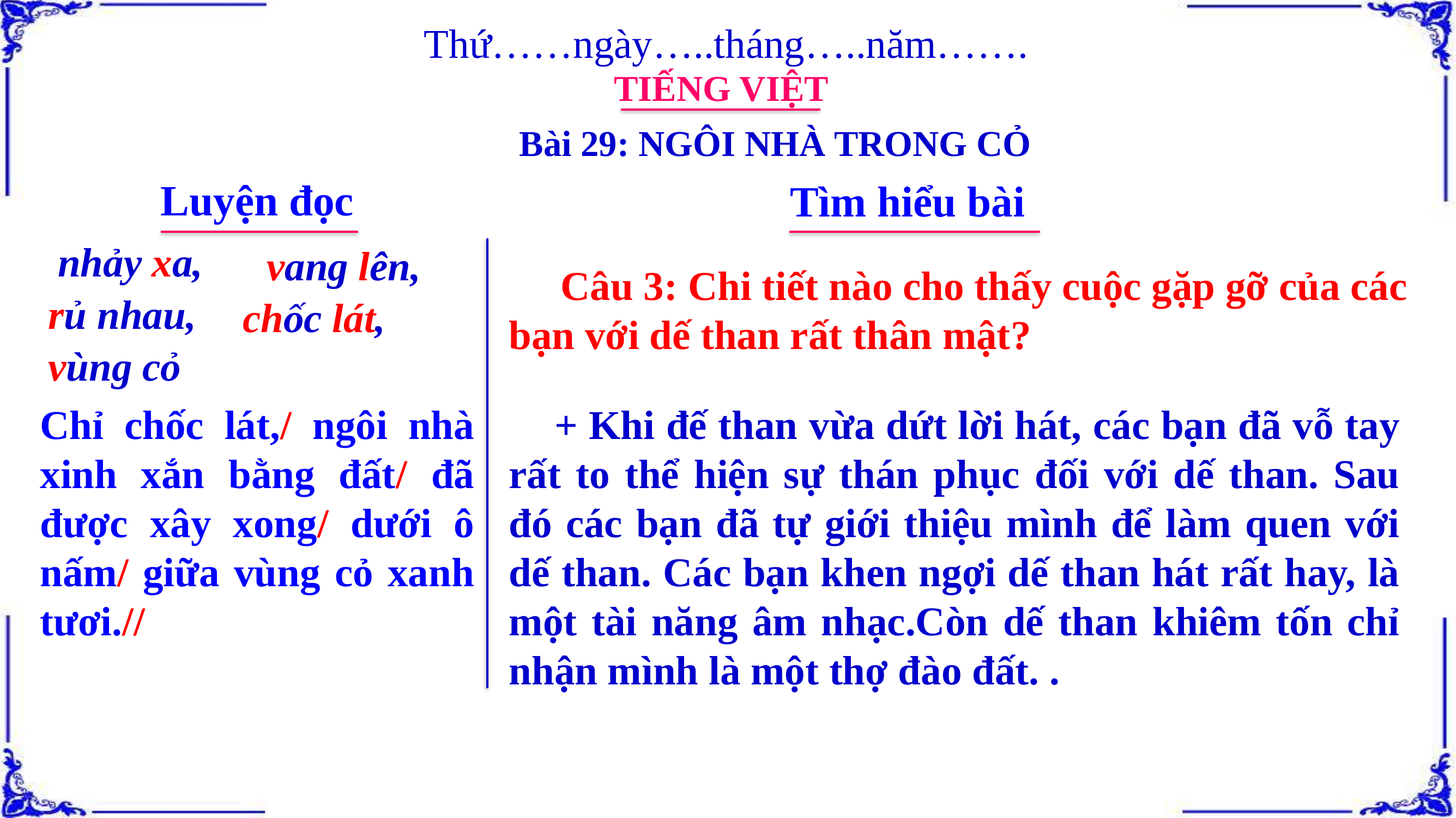

Thứ……ngày…..tháng…..năm…….
TIẾNG VIỆT
Bài 29: NGÔI NHÀ TRONG CỎ
Luyện đọc
Tìm hiểu bài
nhảy xa,
vang lên,
     Câu 3: Chi tiết nào cho thấy cuộc gặp gỡ của các bạn với dế than rất thân mật?
rủ nhau,
chốc lát,
vùng cỏ
Chỉ chốc lát,/ ngôi nhà xinh xắn bằng đất/ đã được xây xong/ dưới ô nấm/ giữa vùng cỏ xanh tươi.//
    + Khi đế than vừa dứt lời hát, các bạn đã vỗ tay rất to thể hiện sự thán phục đối với dế than. Sau đó các bạn đã tự giới thiệu mình để làm quen với dế than. Các bạn khen ngợi dế than hát rất hay, là một tài năng âm nhạc.Còn dế than khiêm tốn chỉ nhận mình là một thợ đào đất. .